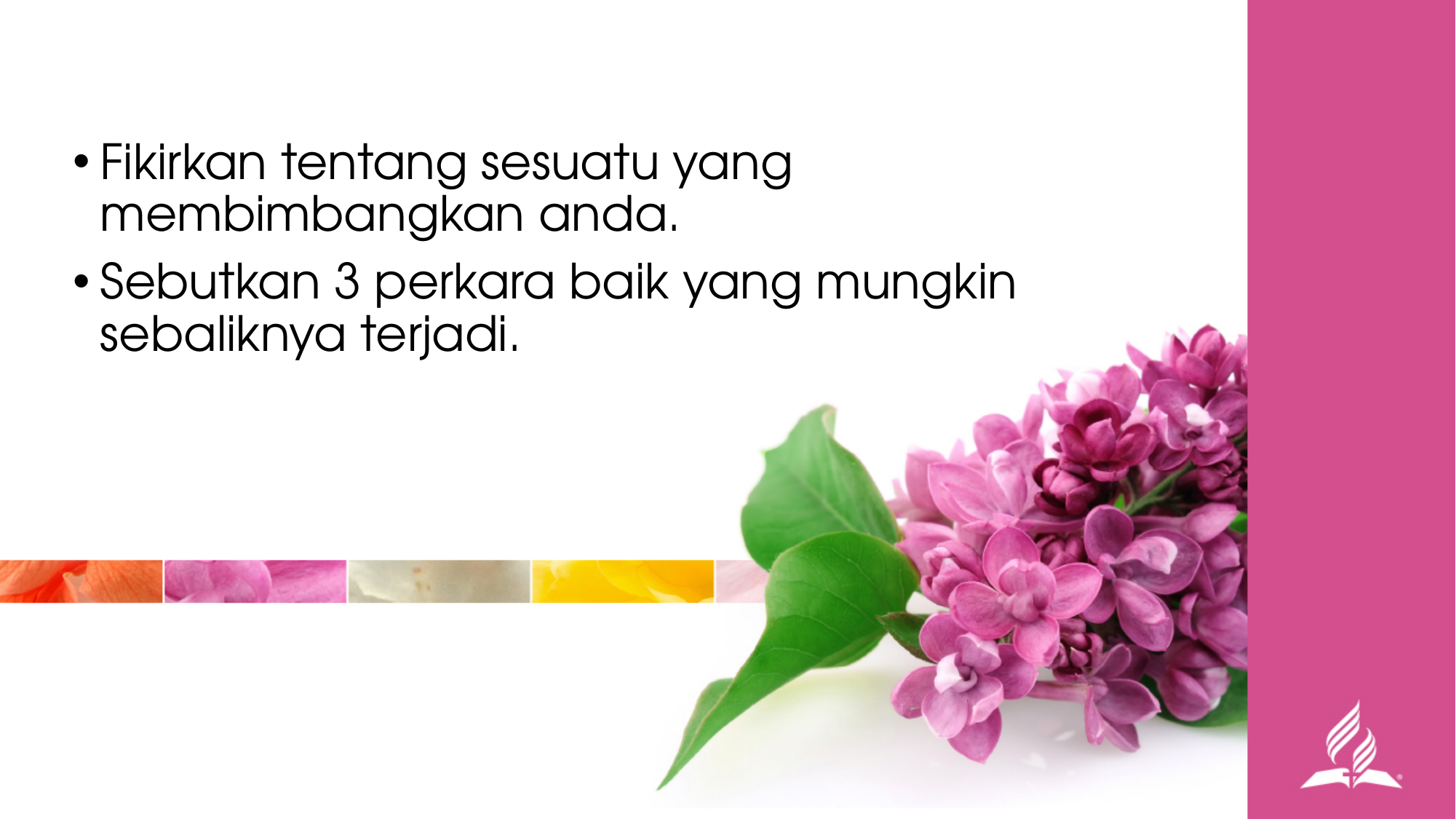

Fikirkan tentang sesuatu yang membimbangkan anda.
Sebutkan 3 perkara baik yang mungkin sebaliknya terjadi.